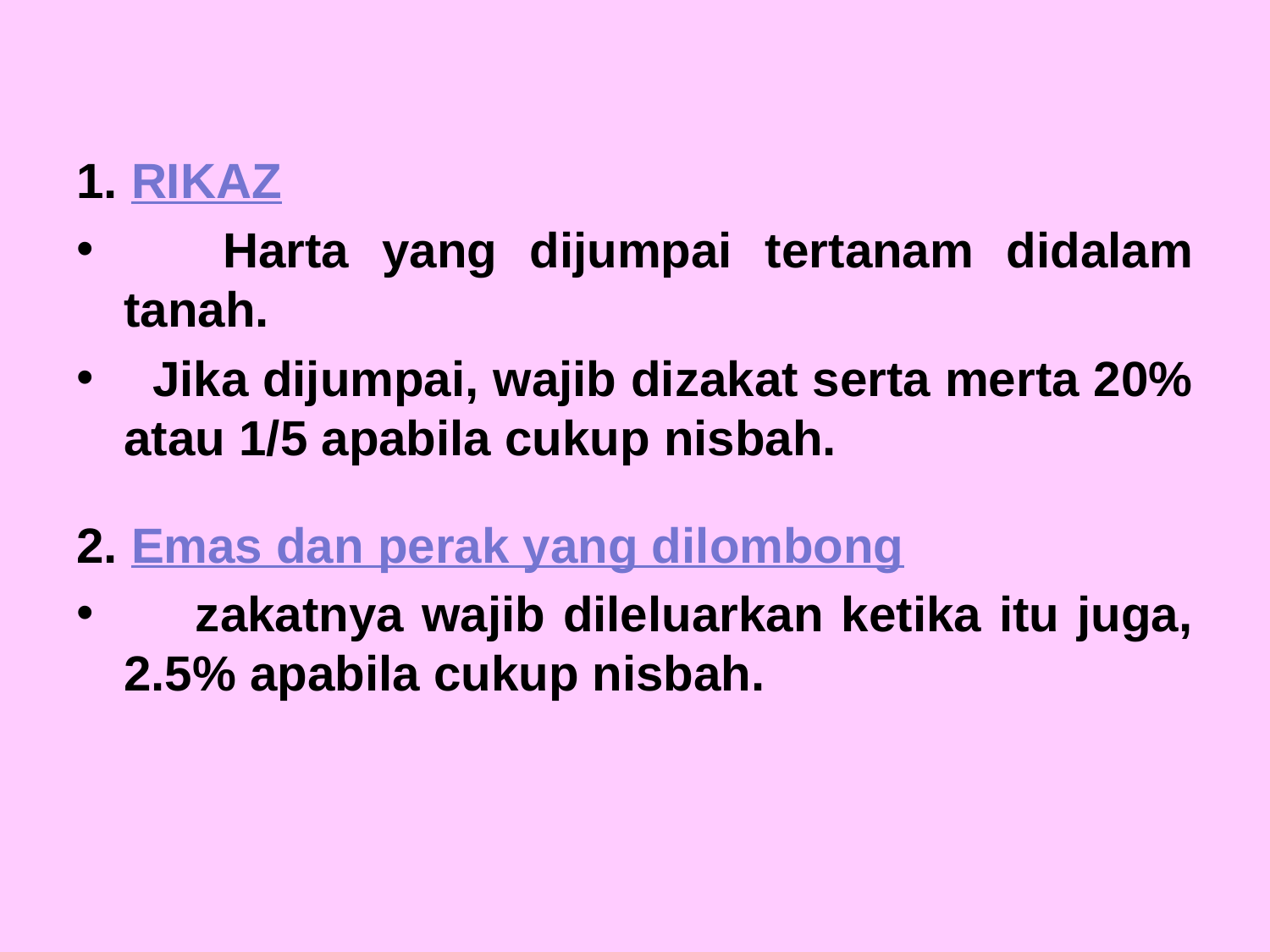

1. RIKAZ
   Harta yang dijumpai tertanam didalam tanah.
  Jika dijumpai, wajib dizakat serta merta 20% atau 1/5 apabila cukup nisbah.

2. Emas dan perak yang dilombong
    zakatnya wajib dileluarkan ketika itu juga, 2.5% apabila cukup nisbah.